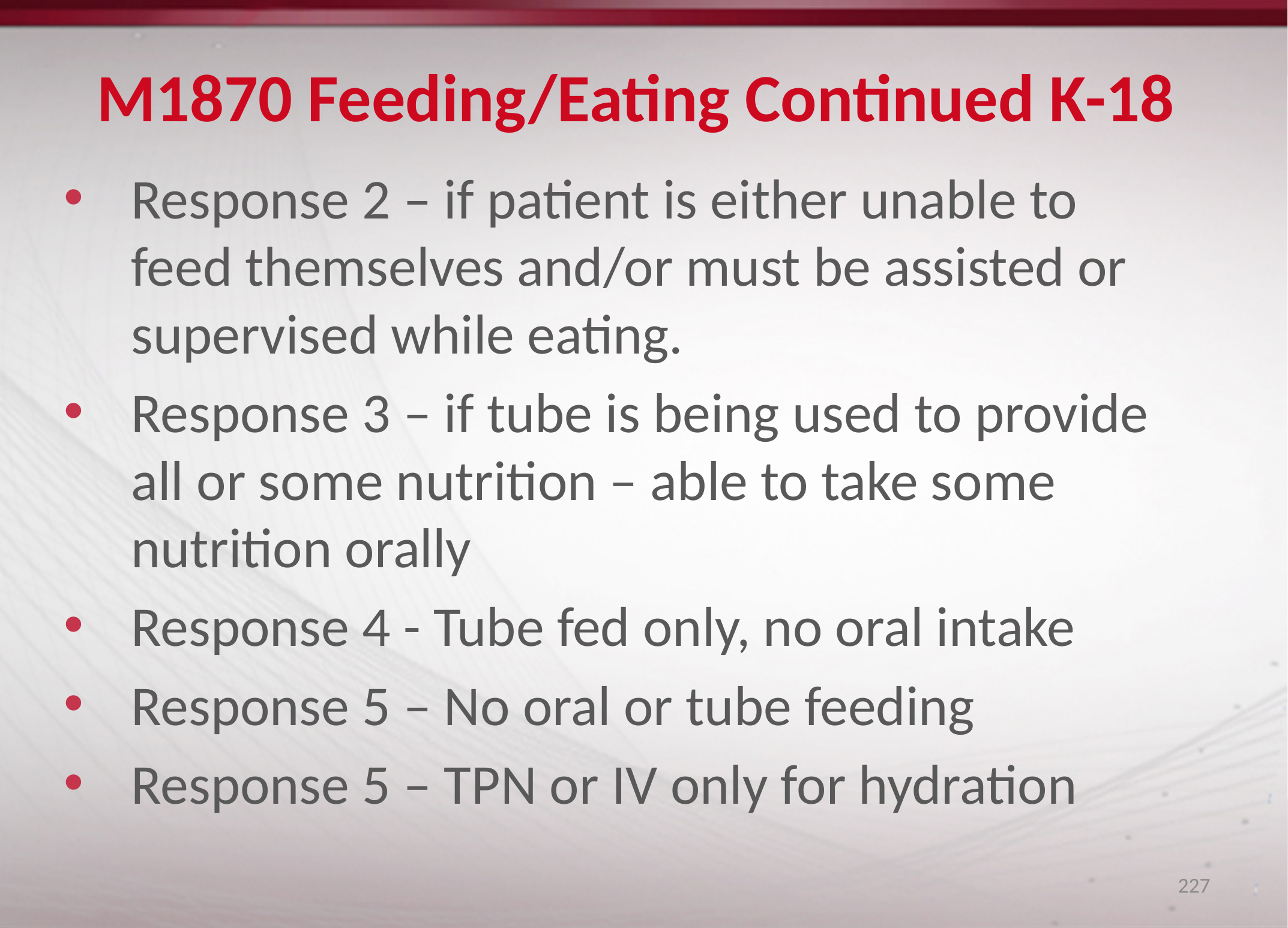

# M1870 Feeding/Eating Continued K-18
Response 2 – if patient is either unable to feed themselves and/or must be assisted or supervised while eating.
Response 3 – if tube is being used to provide all or some nutrition – able to take some nutrition orally
Response 4 - Tube fed only, no oral intake
Response 5 – No oral or tube feeding
Response 5 – TPN or IV only for hydration

227